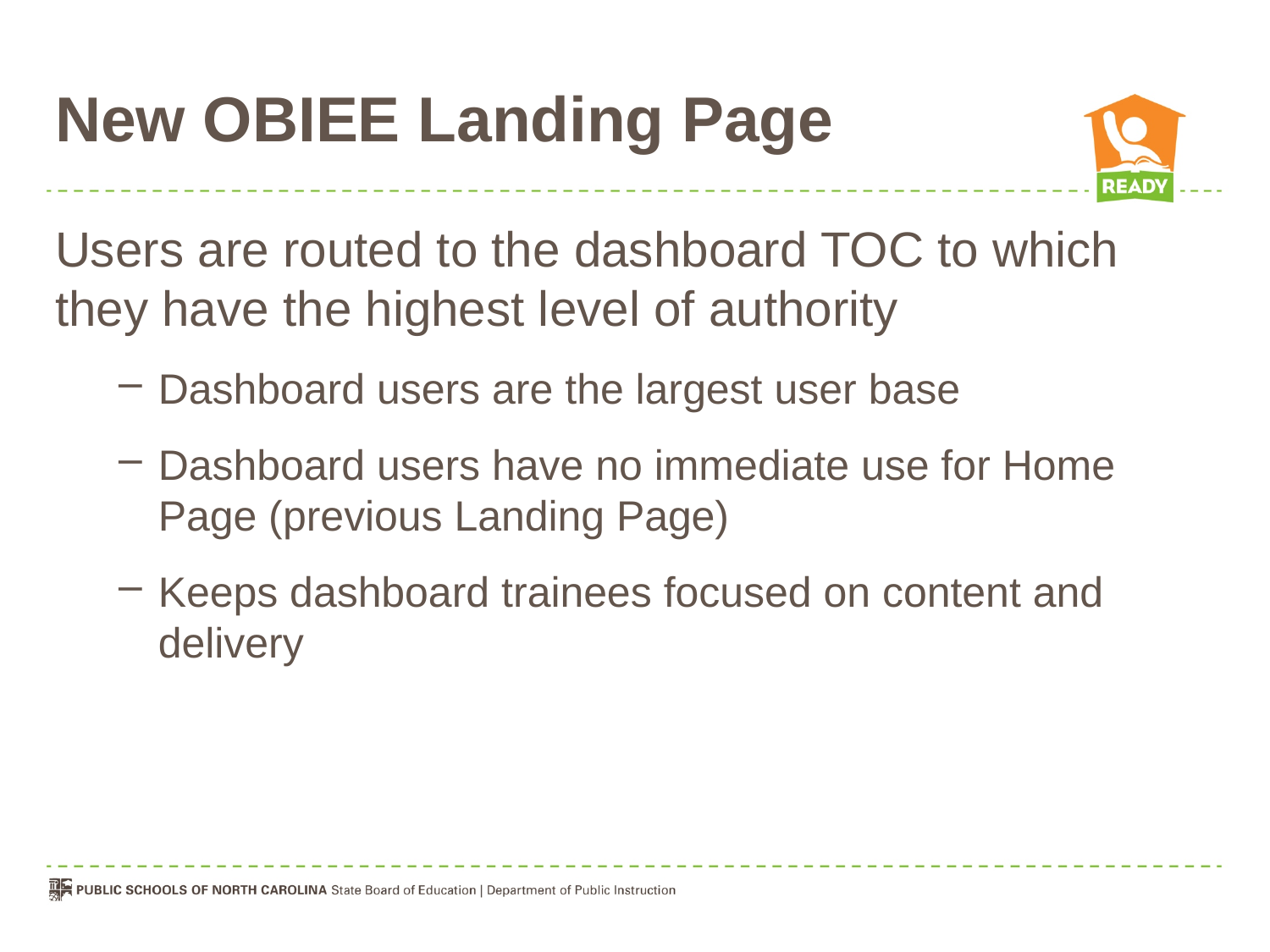

# New OBIEE Landing Page
Users are routed to the dashboard TOC to which they have the highest level of authority
Dashboard users are the largest user base
Dashboard users have no immediate use for Home Page (previous Landing Page)
Keeps dashboard trainees focused on content and delivery